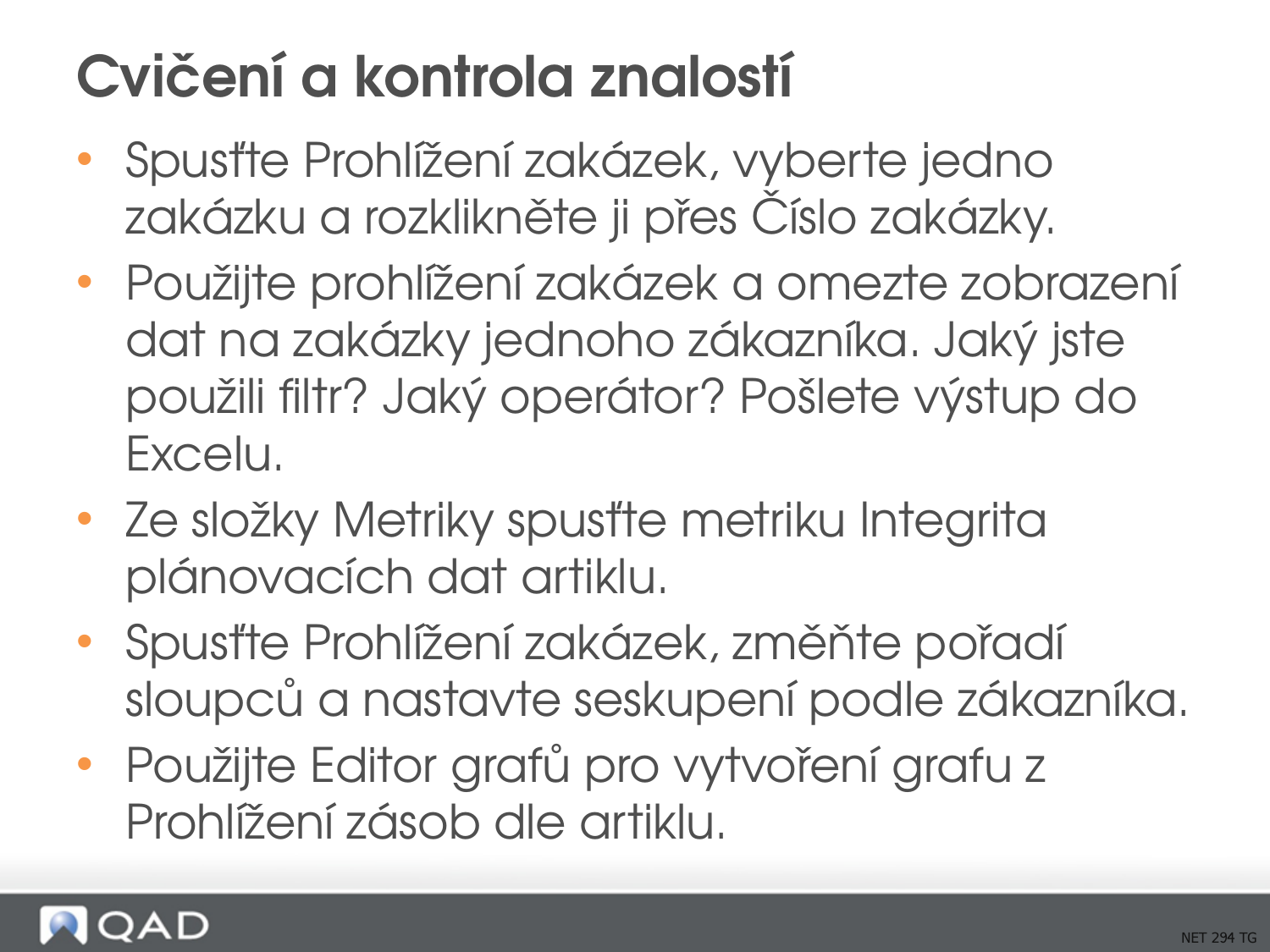

# Cvičení a kontrola znalostí
Spusťte Prohlížení zakázek, vyberte jedno zakázku a rozklikněte ji přes Číslo zakázky.
Použijte prohlížení zakázek a omezte zobrazení dat na zakázky jednoho zákazníka. Jaký jste použili filtr? Jaký operátor? Pošlete výstup do Excelu.
Ze složky Metriky spusťte metriku Integrita plánovacích dat artiklu.
Spusťte Prohlížení zakázek, změňte pořadí sloupců a nastavte seskupení podle zákazníka.
Použijte Editor grafů pro vytvoření grafu z Prohlížení zásob dle artiklu.

NET 294 TG